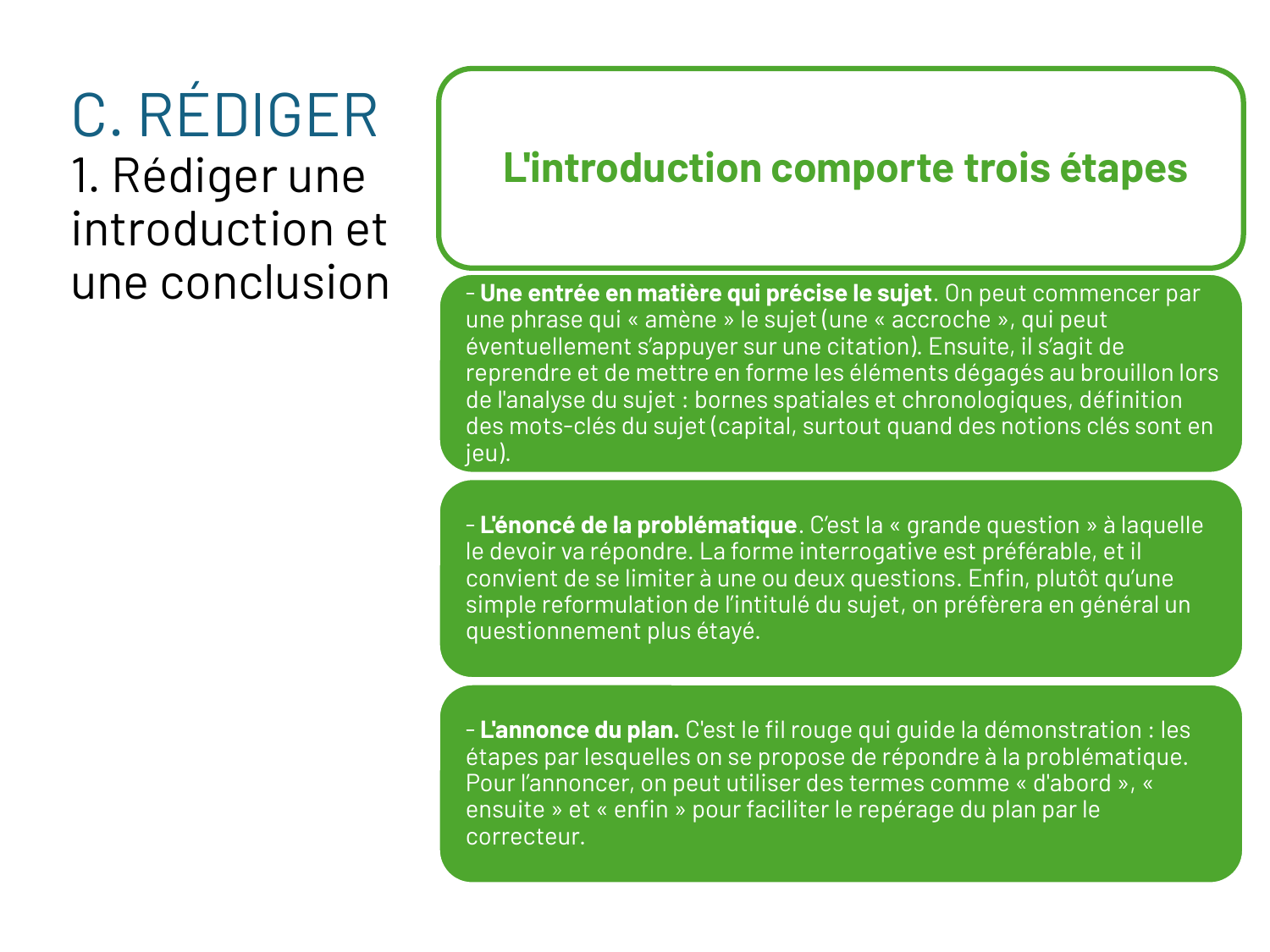

L'introduction comporte trois étapes
- Une entrée en matière qui précise le sujet. On peut commencer par une phrase qui « amène » le sujet (une « accroche », qui peut éventuellement s’appuyer sur une citation). Ensuite, il s’agit de reprendre et de mettre en forme les éléments dégagés au brouillon lors de l'analyse du sujet : bornes spatiales et chronologiques, définition des mots-clés du sujet (capital, surtout quand des notions clés sont en jeu).
- L'énoncé de la problématique. C’est la « grande question » à laquelle le devoir va répondre. La forme interrogative est préférable, et il convient de se limiter à une ou deux questions. Enfin, plutôt qu’une simple reformulation de l’intitulé du sujet, on préfèrera en général un questionnement plus étayé.
- L'annonce du plan. C'est le fil rouge qui guide la démonstration : les étapes par lesquelles on se propose de répondre à la problématique. Pour l’annoncer, on peut utiliser des termes comme « d'abord », « ensuite » et « enfin » pour faciliter le repérage du plan par le correcteur.
# C. RÉDIGER 1. Rédiger une introduction et une conclusion